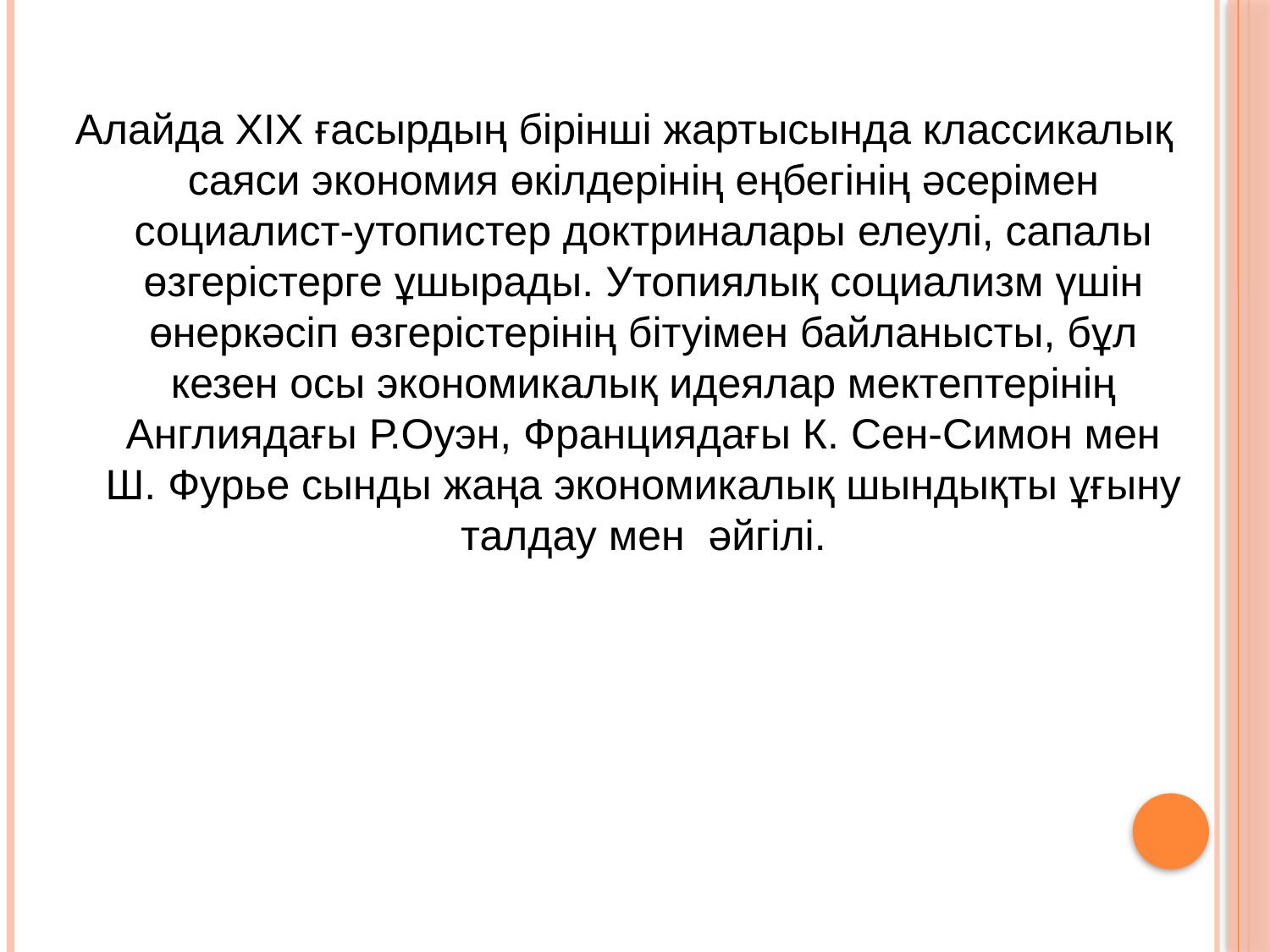

Алайда ХІХ ғасырдың бірінші жартысында классикалық саяси экономия өкілдерінің еңбегінің әсерімен социалист-утопистер доктриналары елеулі, сапалы өзгерістерге ұшырады. Утопиялық социализм үшін өнеркәсіп өзгерістерінің бітуімен байланысты, бұл кезен осы экономикалық идеялар мектептерінің Англиядағы Р.Оуэн, Франциядағы К. Сен-Симон мен Ш. Фурье сынды жаңа экономикалық шындықты ұғыну талдау мен  әйгілі.